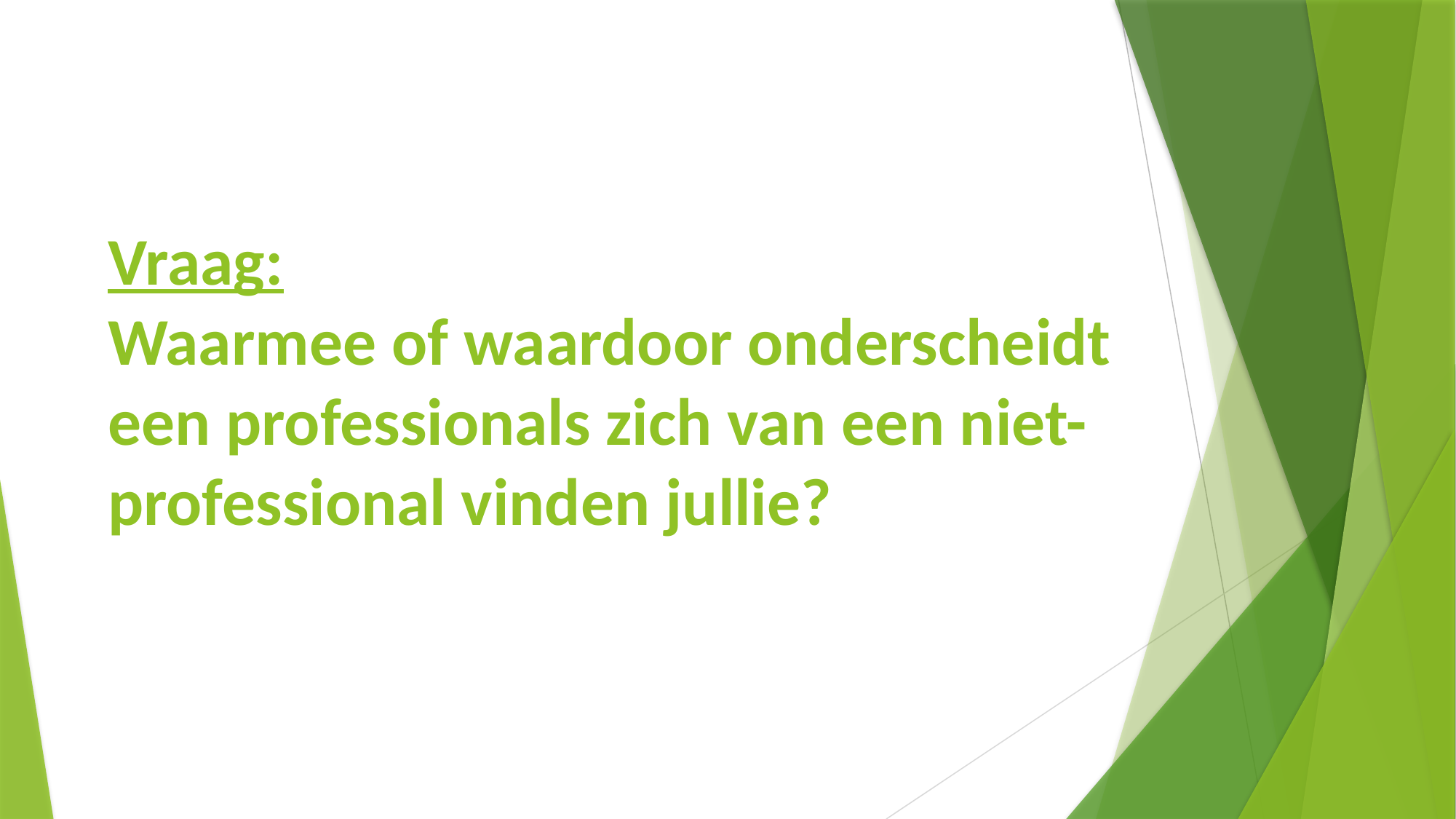

#
Vraag:
Waarmee of waardoor onderscheidt een professionals zich van een niet-professional vinden jullie?